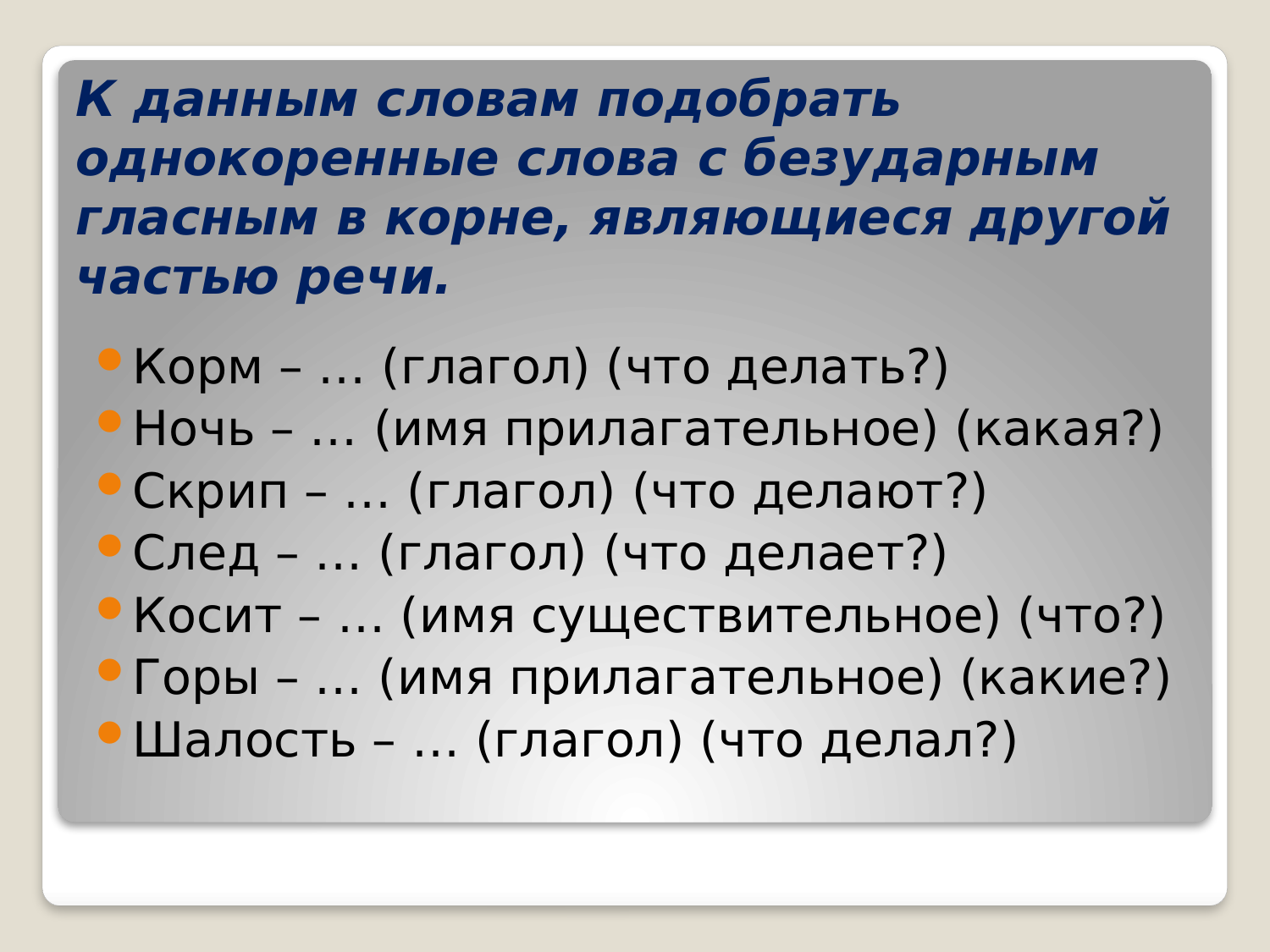

# К данным словам подобрать однокоренные слова с безударным гласным в корне, являющиеся другой частью речи.

Корм – … (глагол) (что делать?)
Ночь – … (имя прилагательное) (какая?)
Скрип – … (глагол) (что делают?)
След – … (глагол) (что делает?)
Косит – … (имя существительное) (что?)
Горы – … (имя прилагательное) (какие?)
Шалость – … (глагол) (что делал?)